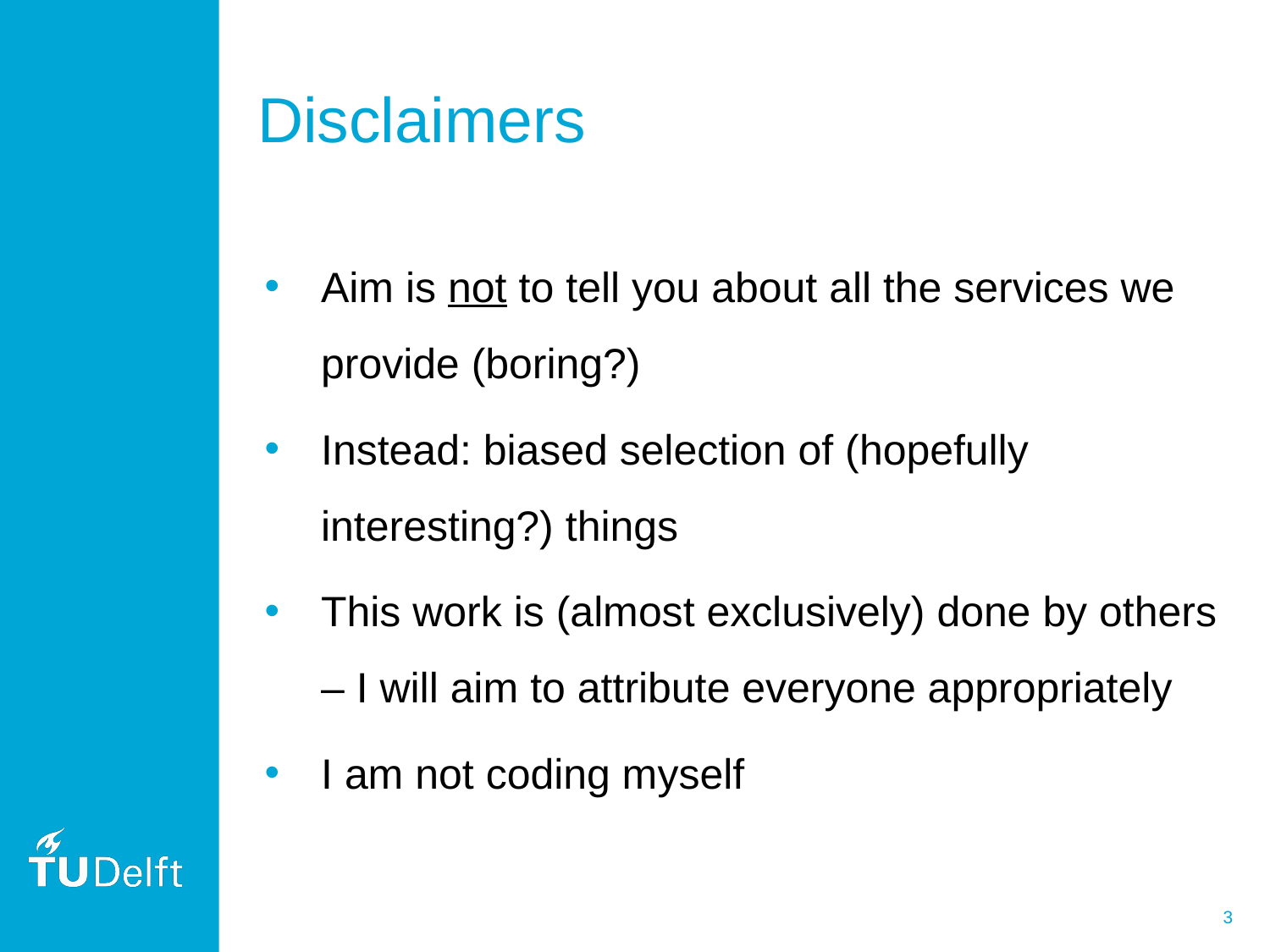

# Disclaimers
Aim is not to tell you about all the services we provide (boring?)
Instead: biased selection of (hopefully interesting?) things
This work is (almost exclusively) done by others – I will aim to attribute everyone appropriately
I am not coding myself